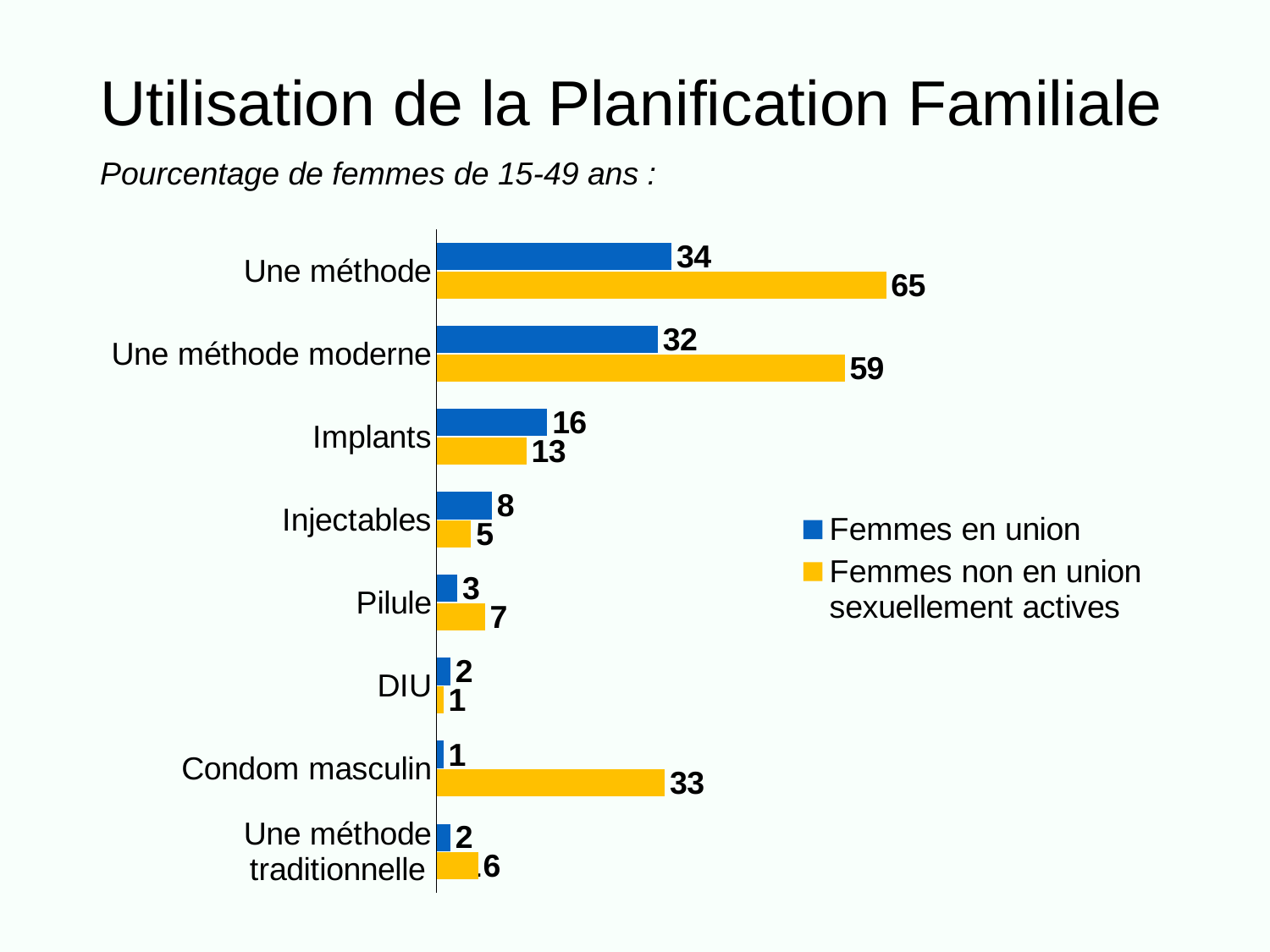

# Utilisation de la Planification Familiale
Pourcentage de femmes de 15-49 ans :

### Chart

| Category | Femmes non en union sexuellement actives | Femmes en union |
|---|---|---|
| Une méthode traditionnelle | 6.0 | 2.0 |
| Condom masculin | 33.0 | 1.0 |
| DIU | 1.0 | 2.0 |
| Pilule | 7.0 | 3.0 |
| Injectables | 5.0 | 8.0 |
| Implants | 13.0 | 16.0 |
| Une méthode moderne | 59.0 | 32.0 |
| Une méthode | 65.0 | 34.0 |
<1